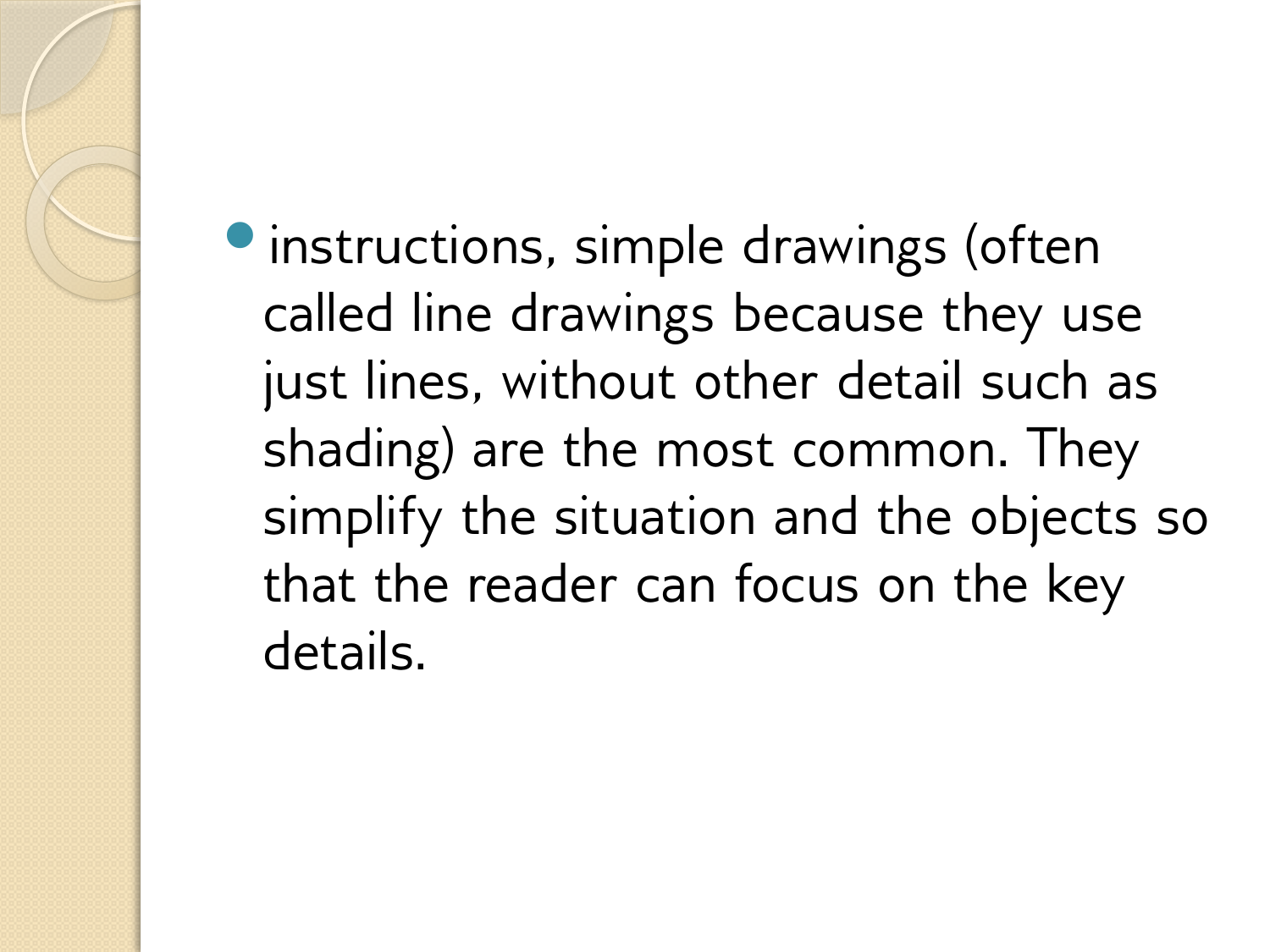

#
instructions, simple drawings (often called line drawings because they use just lines, without other detail such as shading) are the most common. They simplify the situation and the objects so that the reader can focus on the key details.